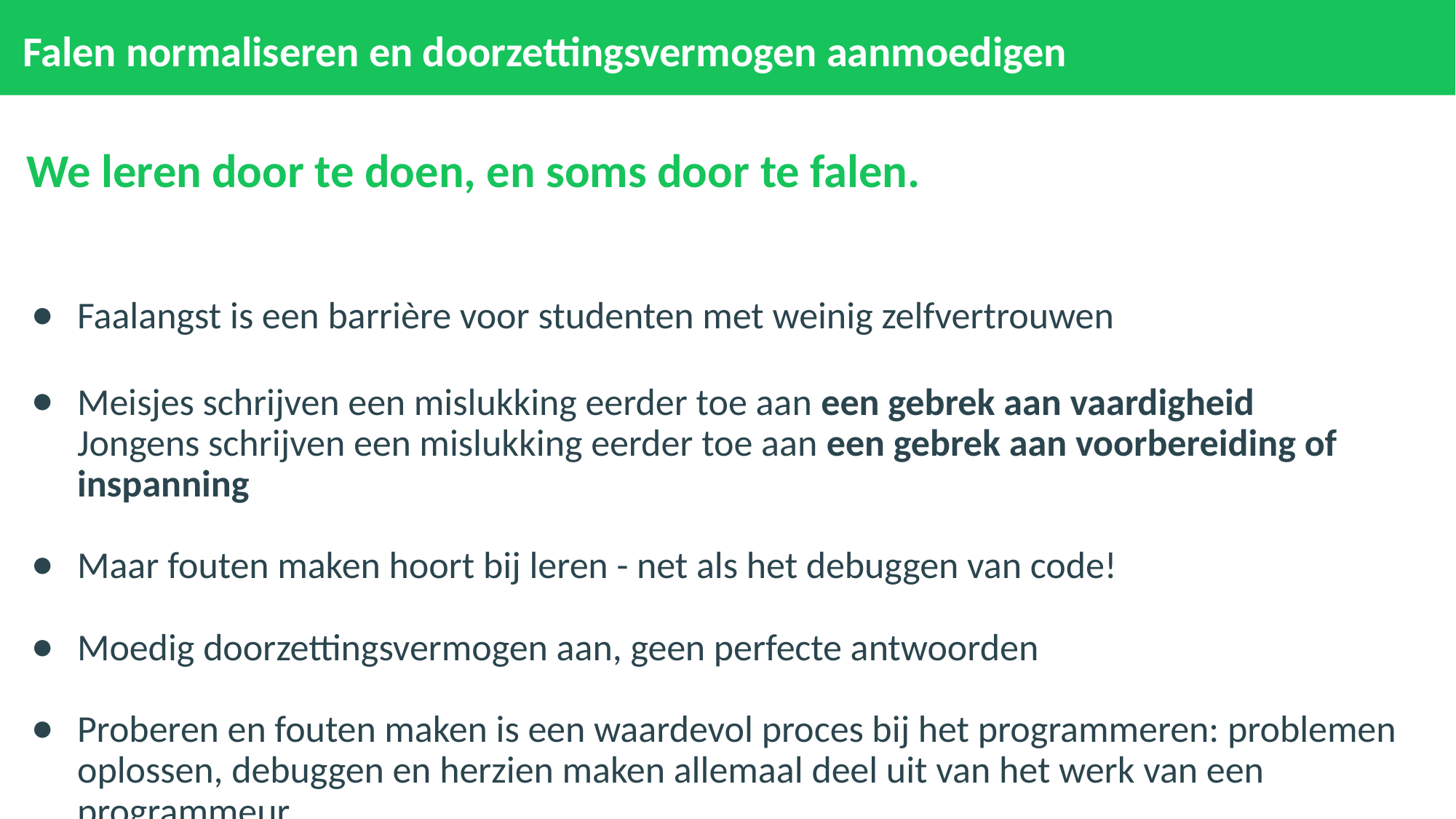

# Falen normaliseren en doorzettingsvermogen aanmoedigen
We leren door te doen, en soms door te falen.
Faalangst is een barrière voor studenten met weinig zelfvertrouwen
Meisjes schrijven een mislukking eerder toe aan een gebrek aan vaardigheid
Jongens schrijven een mislukking eerder toe aan een gebrek aan voorbereiding of inspanning
Maar fouten maken hoort bij leren - net als het debuggen van code!
Moedig doorzettingsvermogen aan, geen perfecte antwoorden
Proberen en fouten maken is een waardevol proces bij het programmeren: problemen oplossen, debuggen en herzien maken allemaal deel uit van het werk van een programmeur.